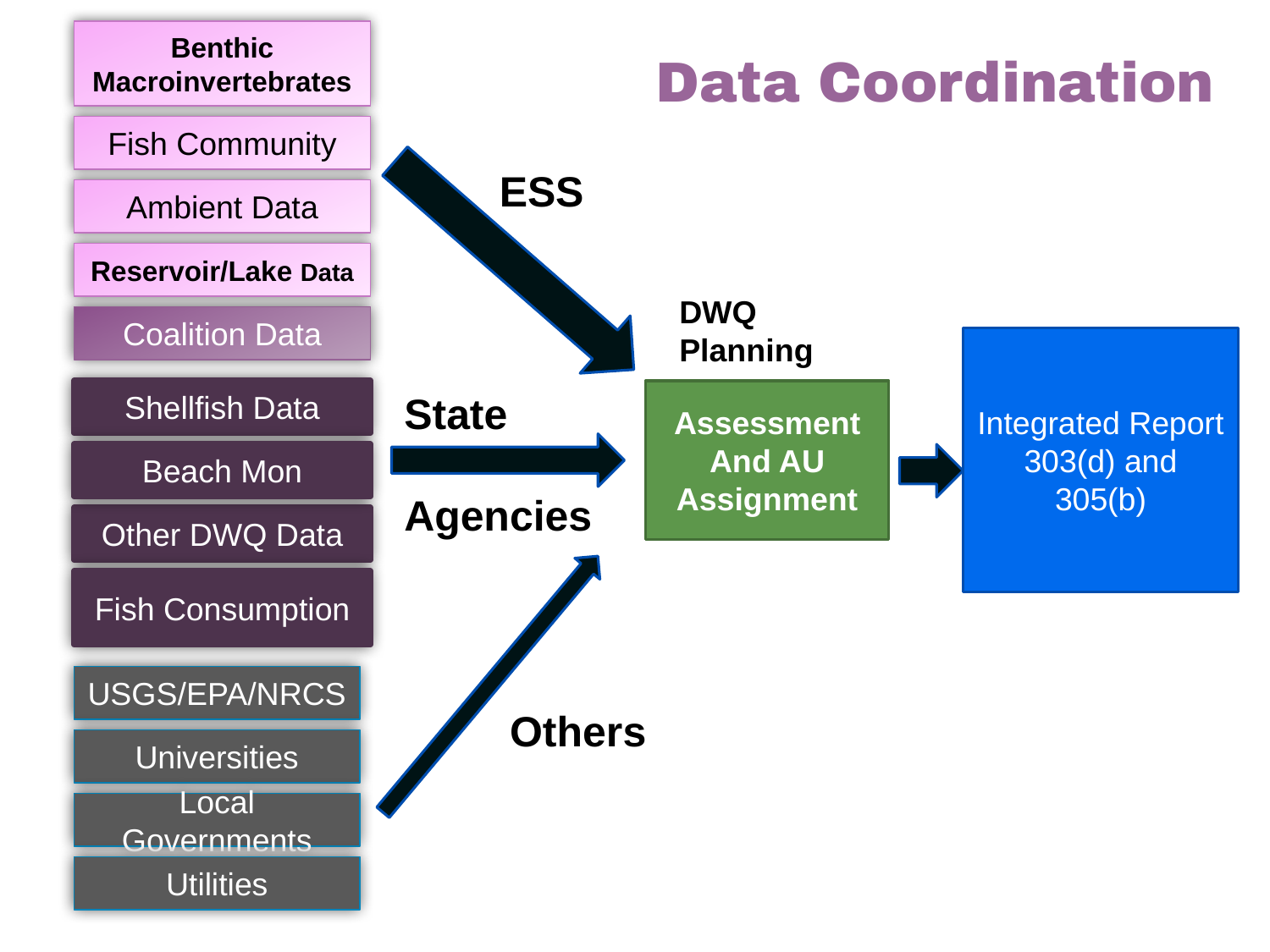

Data Coordination
Benthic Macroinvertebrates

Fish Community
ESS
Ambient Data
Reservoir/Lake Data
DWQ Planning
Coalition Data
Integrated Report
303(d) and 305(b)

Shellfish Data
State

Agencies
Assessment
And AU Assignment

Beach Mon
Other DWQ Data

Fish Consumption
USGS/EPA/NRCS
Others
Universities
Local Governments
Utilities